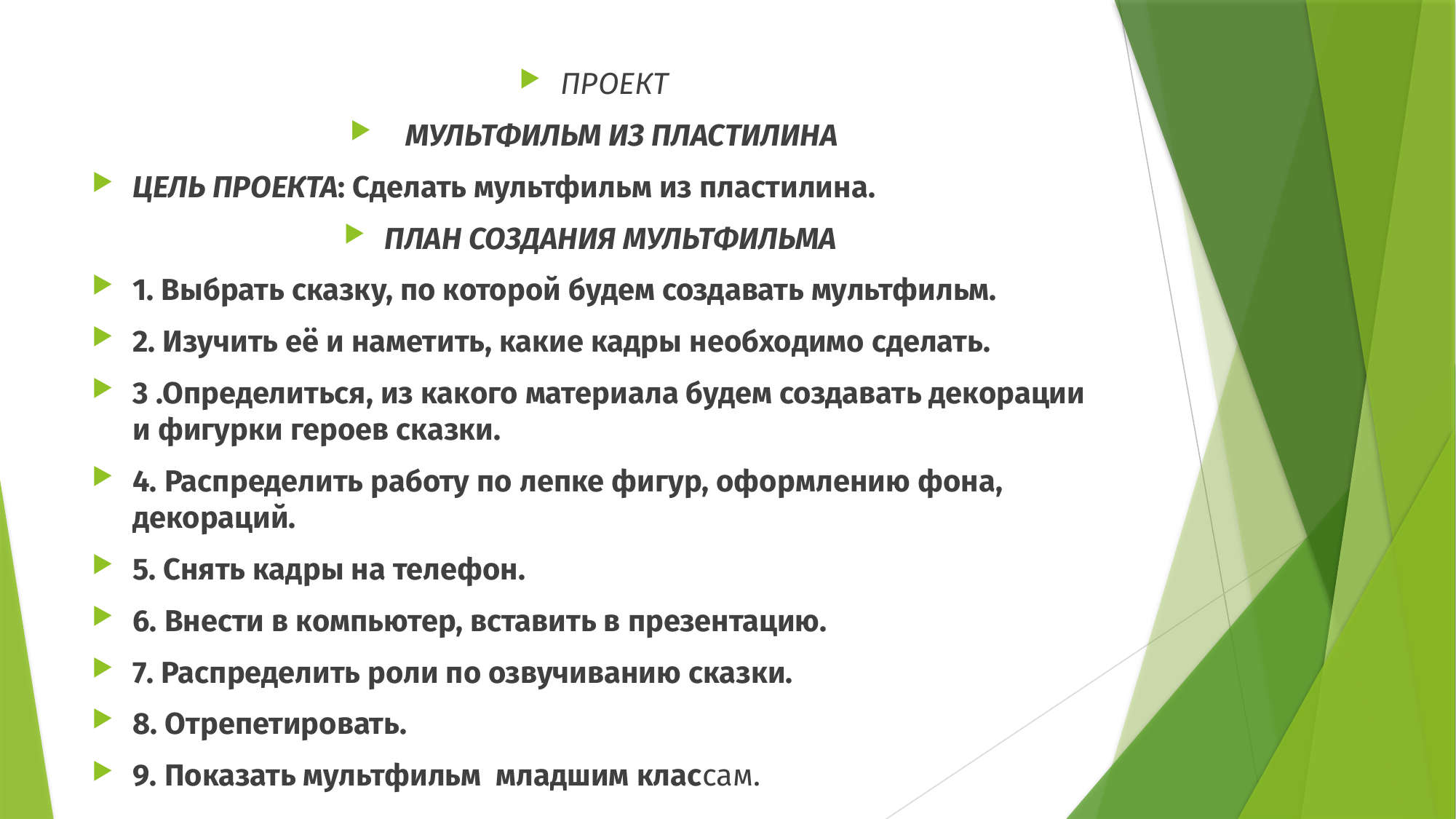

ПРОЕКТ
  МУЛЬТФИЛЬМ ИЗ ПЛАСТИЛИНА
ЦЕЛЬ ПРОЕКТА: Сделать мультфильм из пластилина.
ПЛАН СОЗДАНИЯ МУЛЬТФИЛЬМА
1. Выбрать сказку, по которой будем создавать мультфильм.
2. Изучить её и наметить, какие кадры необходимо сделать.
3 .Определиться, из какого материала будем создавать декорации и фигурки героев сказки.
4. Распределить работу по лепке фигур, оформлению фона, декораций.
5. Снять кадры на телефон.
6. Внести в компьютер, вставить в презентацию.
7. Распределить роли по озвучиванию сказки.
8. Отрепетировать.
9. Показать мультфильм  младшим классам.
#